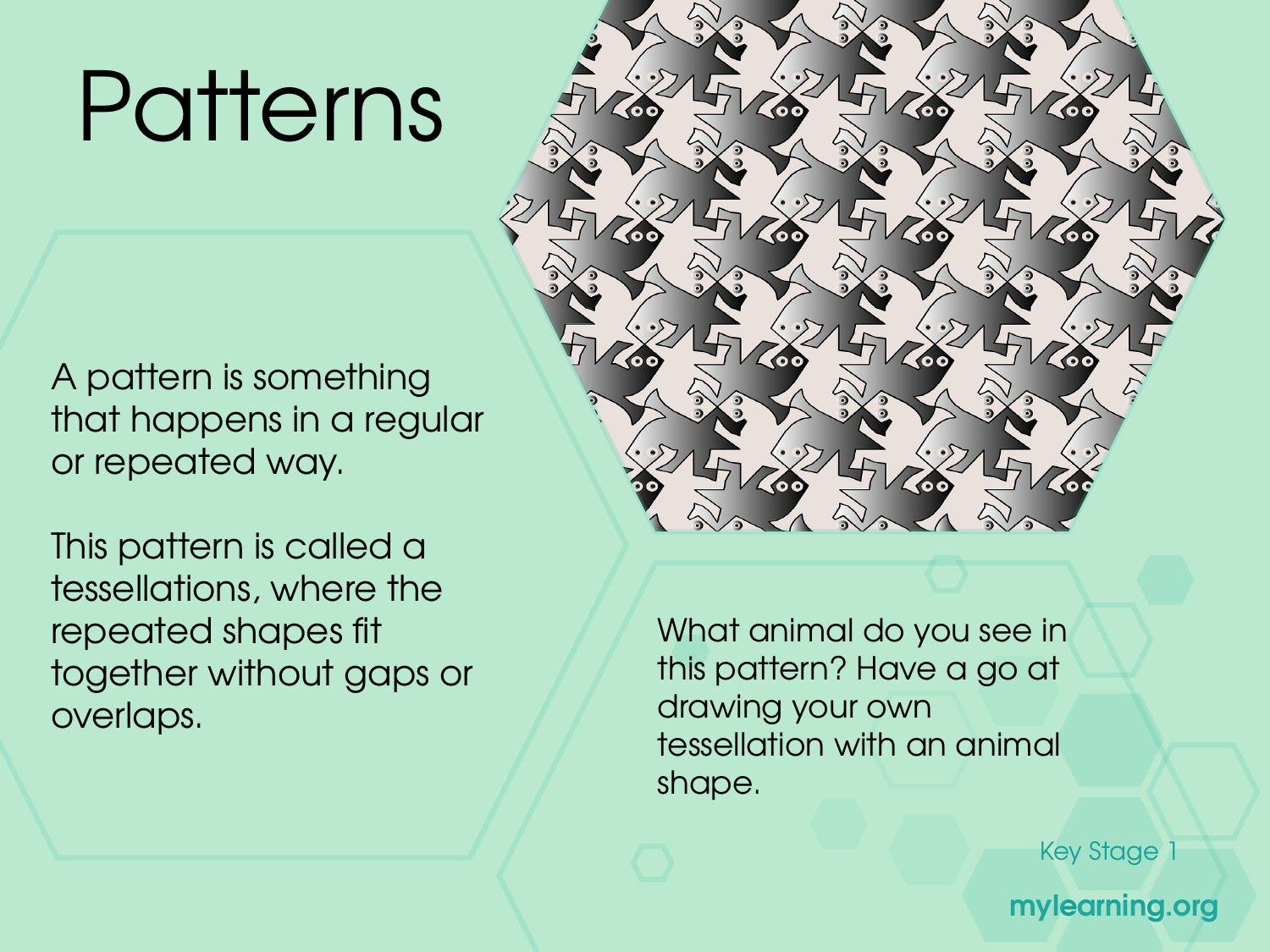

# Patterns

A pattern is something that happens in a regular or repeated way.

This pattern is called a tessellations, where the repeated shapes fit together without gaps or overlaps.

mylearning.org

What animal do you see in this pattern? Have a go at drawing your own tessellation with an animal shape.
Key Stage 1